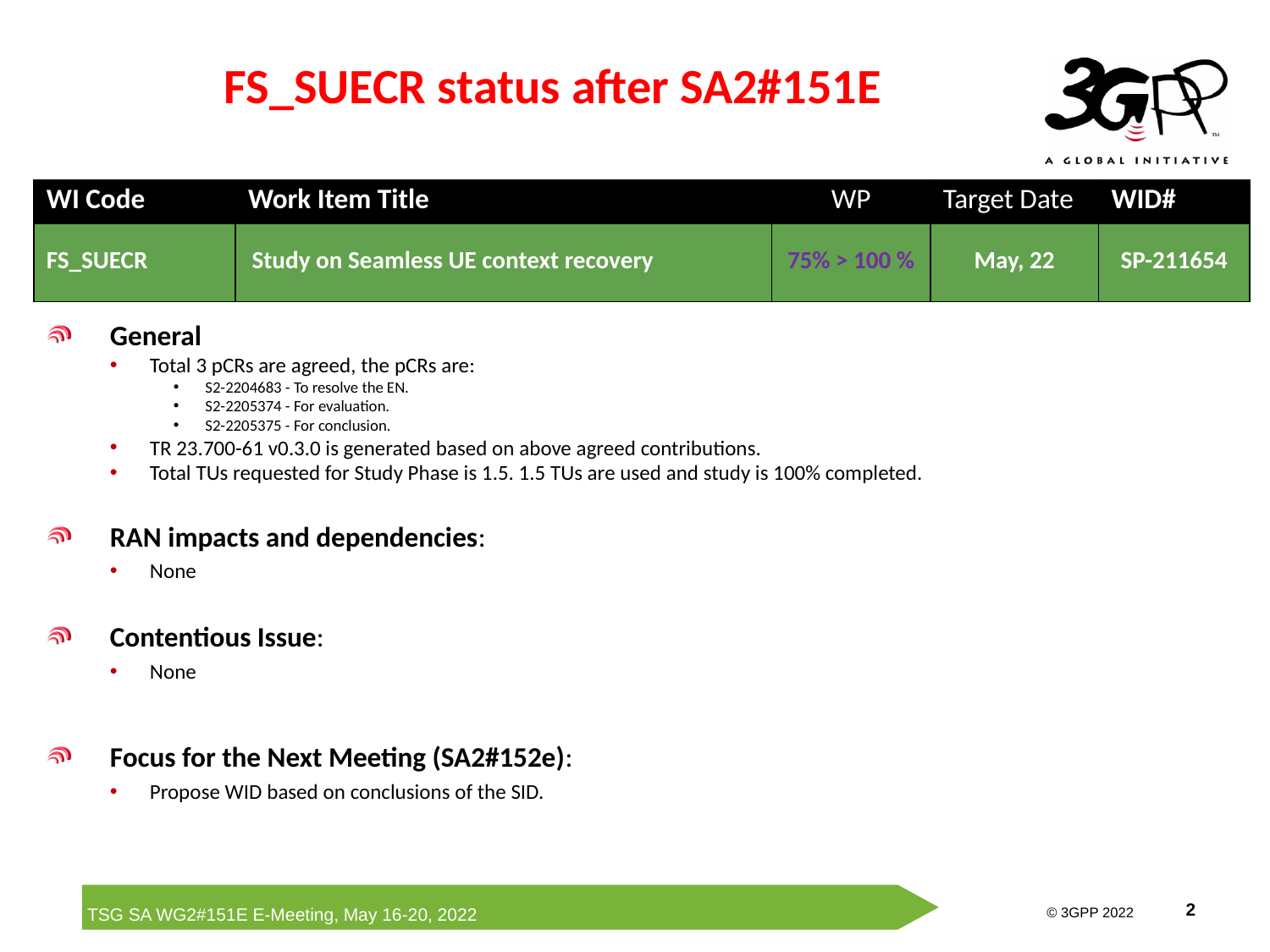

# FS_SUECR status after SA2#151E
| WI Code | Work Item Title | WP | Target Date | WID# |
| --- | --- | --- | --- | --- |
| FS\_SUECR | Study on Seamless UE context recovery | 75% > 100 % | May, 22 | SP-211654 |
General
Total 3 pCRs are agreed, the pCRs are:
S2-2204683 - To resolve the EN.
S2-2205374 - For evaluation.
S2-2205375 - For conclusion.
TR 23.700-61 v0.3.0 is generated based on above agreed contributions.
Total TUs requested for Study Phase is 1.5. 1.5 TUs are used and study is 100% completed.

RAN impacts and dependencies:
None

Contentious Issue:
None

Focus for the Next Meeting (SA2#152e):
Propose WID based on conclusions of the SID.